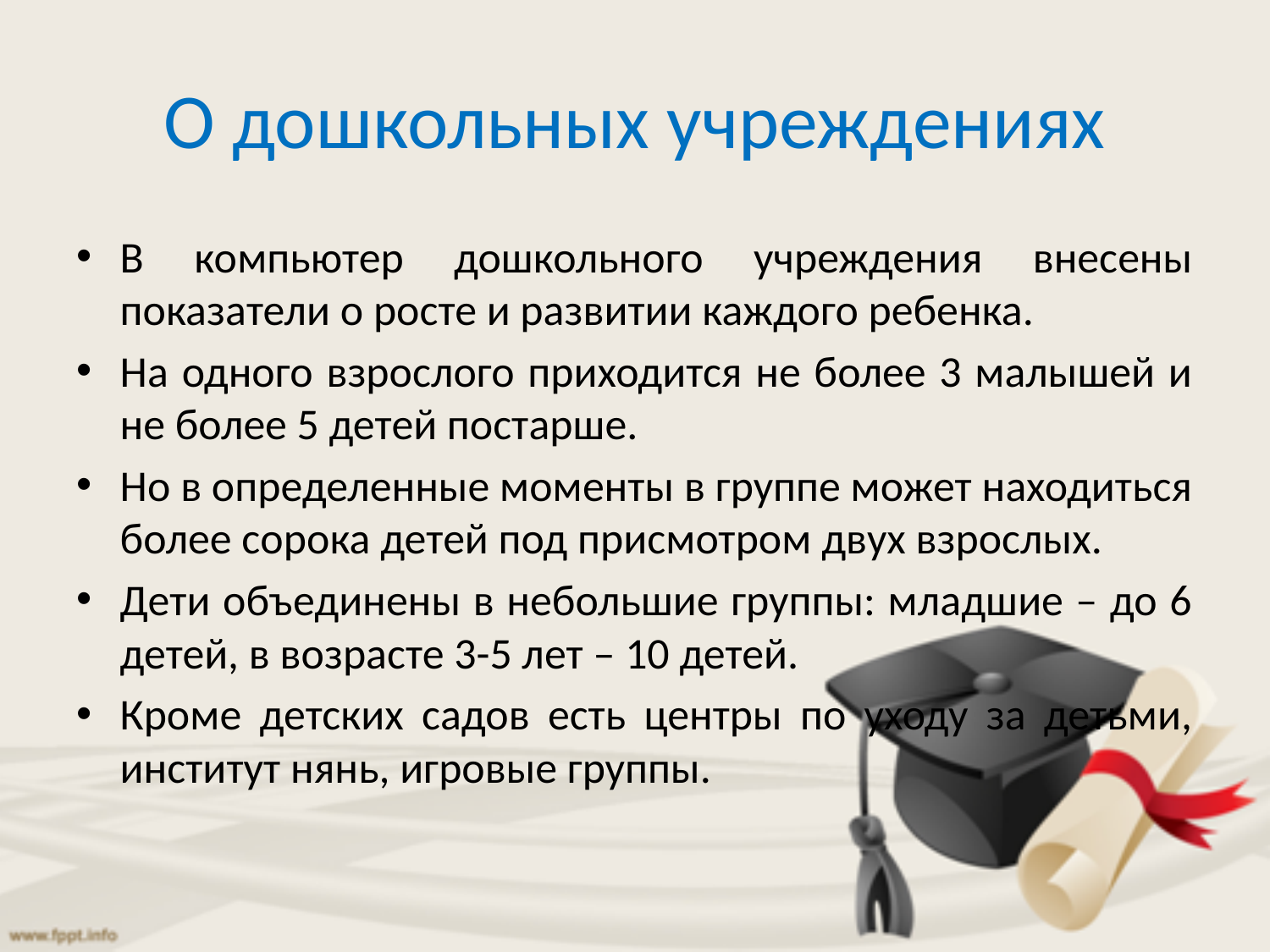

# О дошкольных учреждениях
В компьютер дошкольного учреждения внесены показатели о росте и развитии каждого ребенка.
На одного взрослого приходится не более 3 малышей и не более 5 детей постарше.
Но в определенные моменты в группе может находиться более сорока детей под присмотром двух взрослых.
Дети объединены в небольшие группы: младшие – до 6 детей, в возрасте 3-5 лет – 10 детей.
Кроме детских садов есть центры по уходу за детьми, институт нянь, игровые группы.